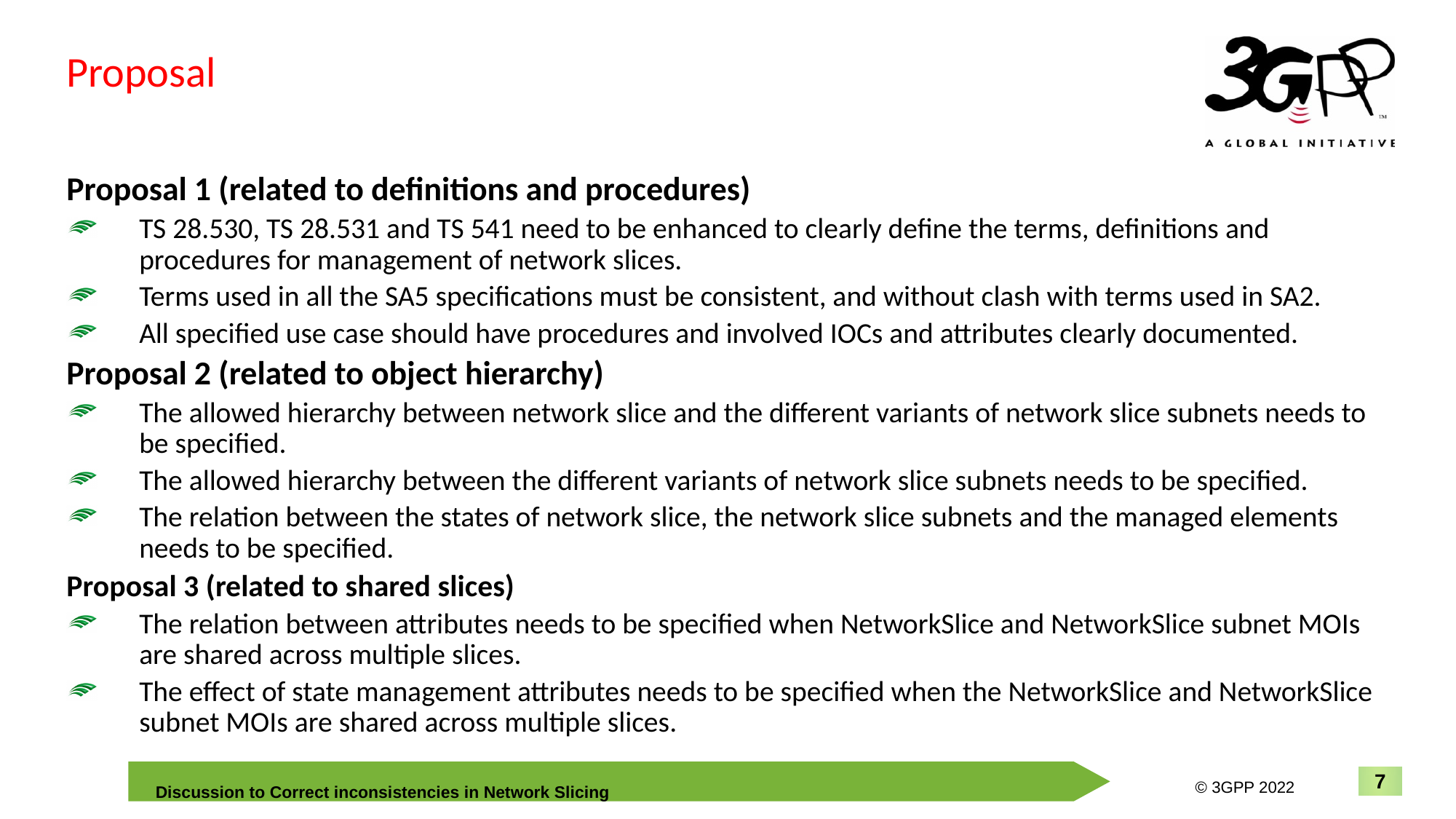

Proposal

Proposal 1 (related to definitions and procedures)
TS 28.530, TS 28.531 and TS 541 need to be enhanced to clearly define the terms, definitions and procedures for management of network slices.
Terms used in all the SA5 specifications must be consistent, and without clash with terms used in SA2.
All specified use case should have procedures and involved IOCs and attributes clearly documented.
Proposal 2 (related to object hierarchy)
The allowed hierarchy between network slice and the different variants of network slice subnets needs to be specified.
The allowed hierarchy between the different variants of network slice subnets needs to be specified.
The relation between the states of network slice, the network slice subnets and the managed elements needs to be specified.
Proposal 3 (related to shared slices)
The relation between attributes needs to be specified when NetworkSlice and NetworkSlice subnet MOIs are shared across multiple slices.
The effect of state management attributes needs to be specified when the NetworkSlice and NetworkSlice subnet MOIs are shared across multiple slices.